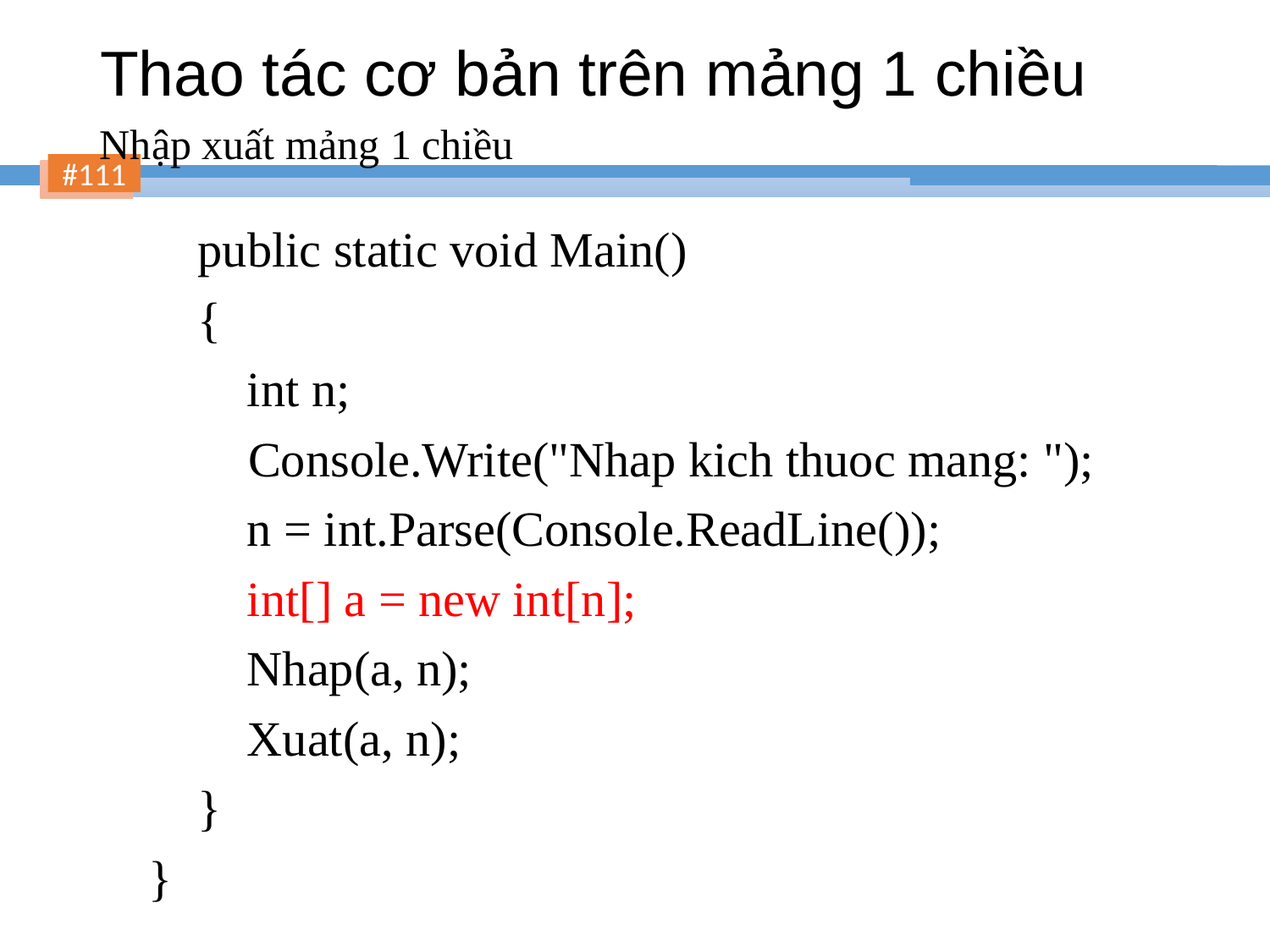

# Thao tác cơ bản trên mảng 1 chiều
Nhập xuất mảng 1 chiều
        public static void Main()
        {
            int n;
	         Console.Write("Nhap kich thuoc mang: ");
            n = int.Parse(Console.ReadLine());
            int[] a = new int[n];
            Nhap(a, n);
            Xuat(a, n);
        }
    }
111